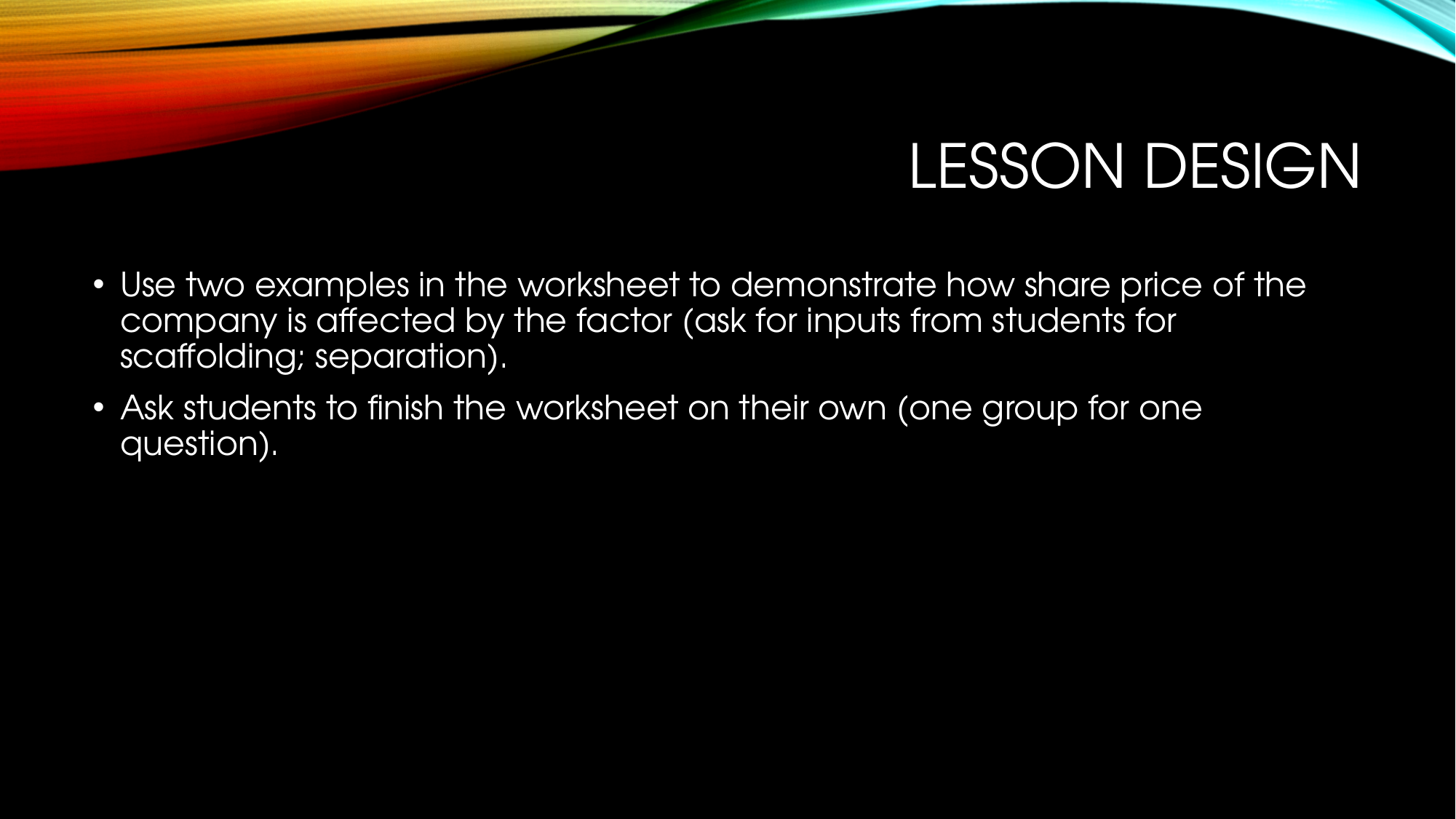

# Lesson design
Use two examples in the worksheet to demonstrate how share price of the company is affected by the factor (ask for inputs from students for scaffolding; separation).
Ask students to finish the worksheet on their own (one group for one question).